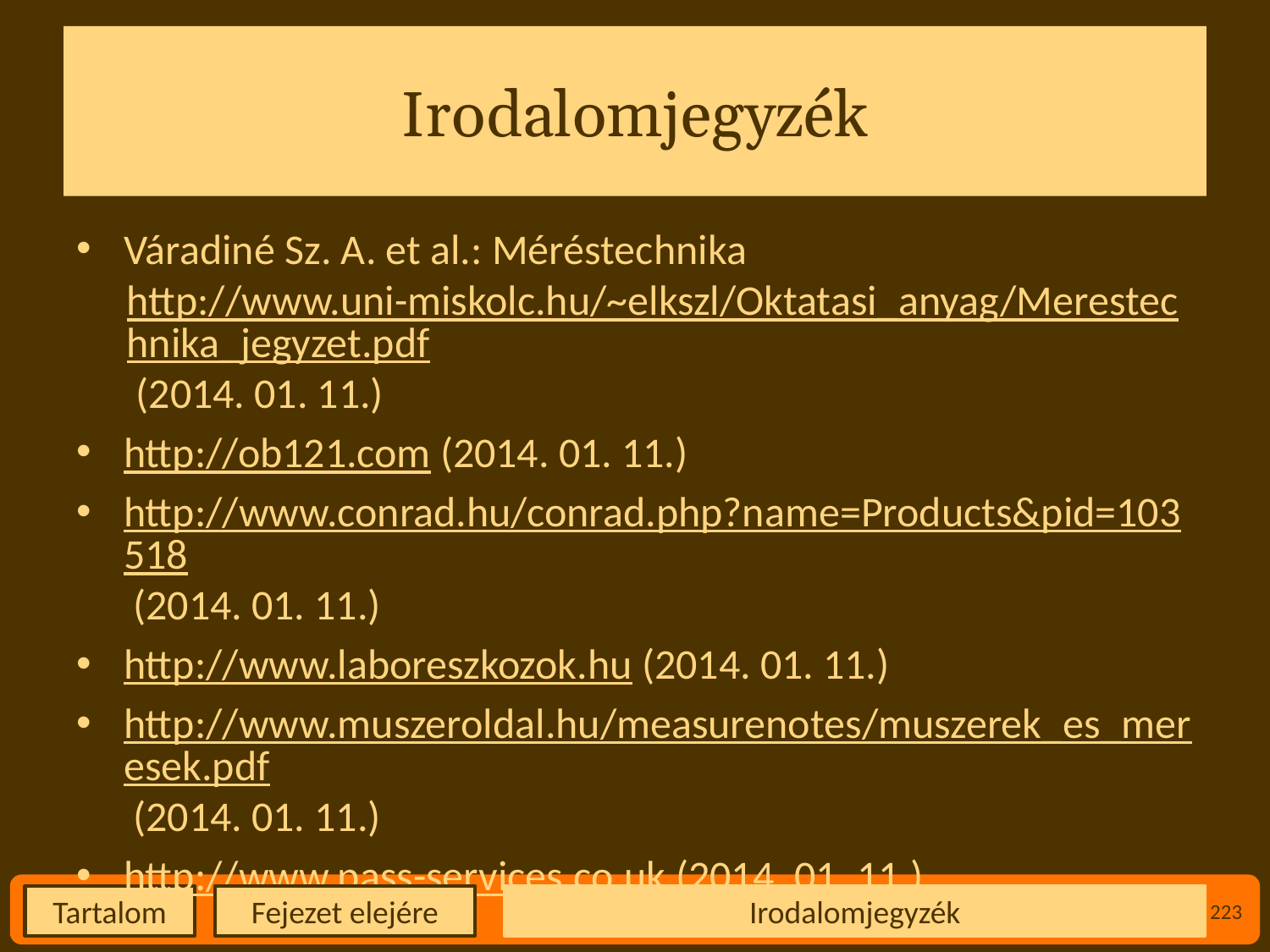

# Irodalomjegyzék
Váradiné Sz. A. et al.: Méréstechnika
http://www.uni-miskolc.hu/~elkszl/Oktatasi_anyag/Merestechnika_jegyzet.pdf (2014. 01. 11.)
http://ob121.com (2014. 01. 11.)
http://www.conrad.hu/conrad.php?name=Products&pid=103518 (2014. 01. 11.)
http://www.laboreszkozok.hu (2014. 01. 11.)
http://www.muszeroldal.hu/measurenotes/muszerek_es_meresek.pdf (2014. 01. 11.)
http://www.pass-services.co.uk (2014. 01. 11.)
Irodalomjegyzék
223
Fejezet elejére